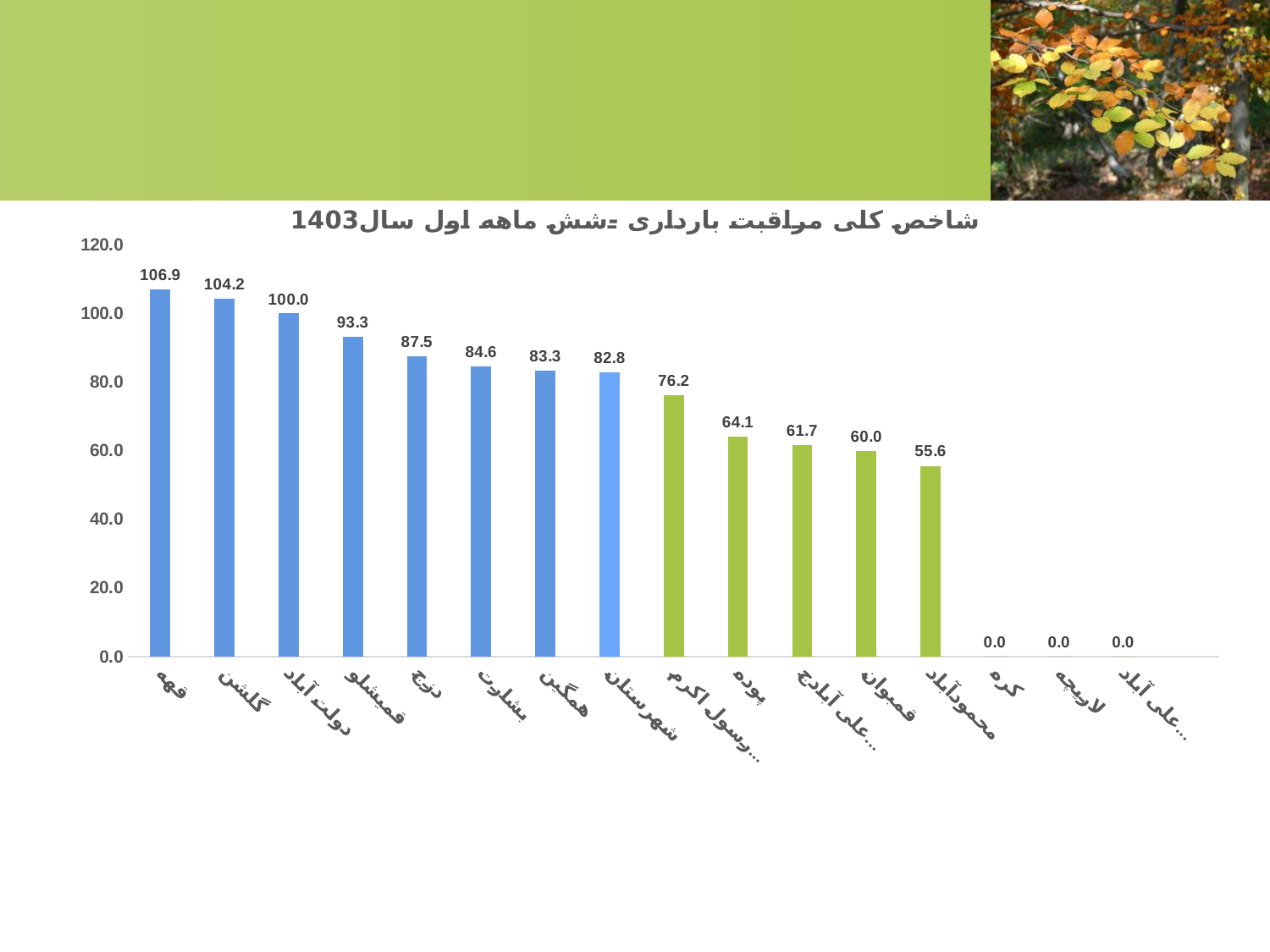

### Chart: شاخص کلی مراقبت بارداری -شش ماهه اول سال1403

| Category |  |
|---|---|
| قهه  | 106.94444444444444 |
| گلشن | 104.2063492063492 |
| دولت آباد  | 100.0 |
| قمیشلو | 93.33333333333333 |
| دزج | 87.5 |
| بشارت | 84.56589706589706 |
| همگین  | 83.33333333333333 |
| شهرستان | 82.8 |
| رسول اکرم (ص) | 76.19047619047619 |
| پوده | 64.1025641025641 |
| علی آبادجمبزه | 61.666666666666664 |
| قمبوان | 60.0 |
| محمودآباد  | 55.6 |
| کره | 0.0 |
| لاریچه  | 0.0 |
| علی آبادگچی  | 0.0 |